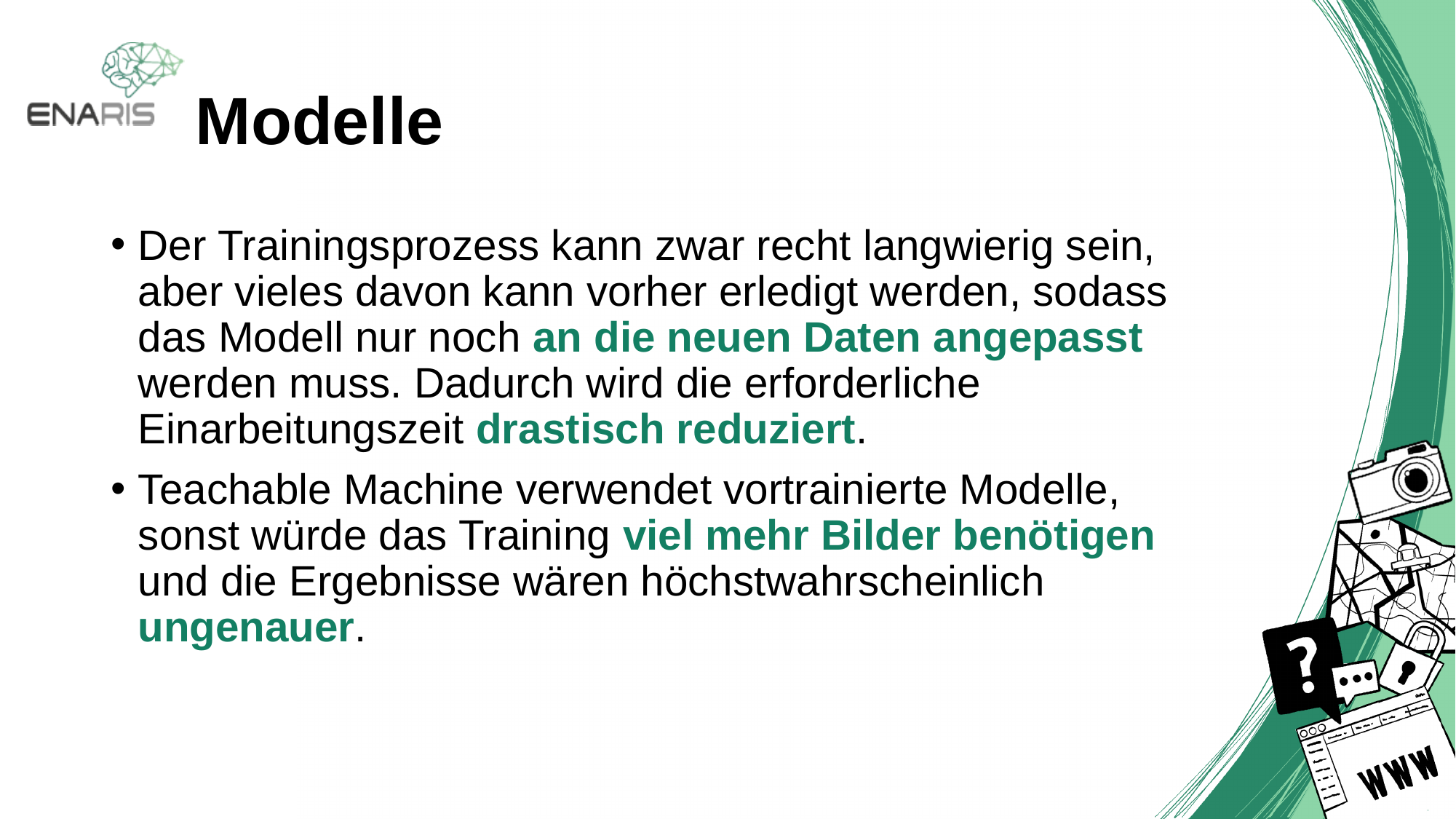

# Modelle
Der Trainingsprozess kann zwar recht langwierig sein, aber vieles davon kann vorher erledigt werden, sodass das Modell nur noch an die neuen Daten angepasst werden muss. Dadurch wird die erforderliche Einarbeitungszeit drastisch reduziert.
Teachable Machine verwendet vortrainierte Modelle, sonst würde das Training viel mehr Bilder benötigen und die Ergebnisse wären höchstwahrscheinlich ungenauer.